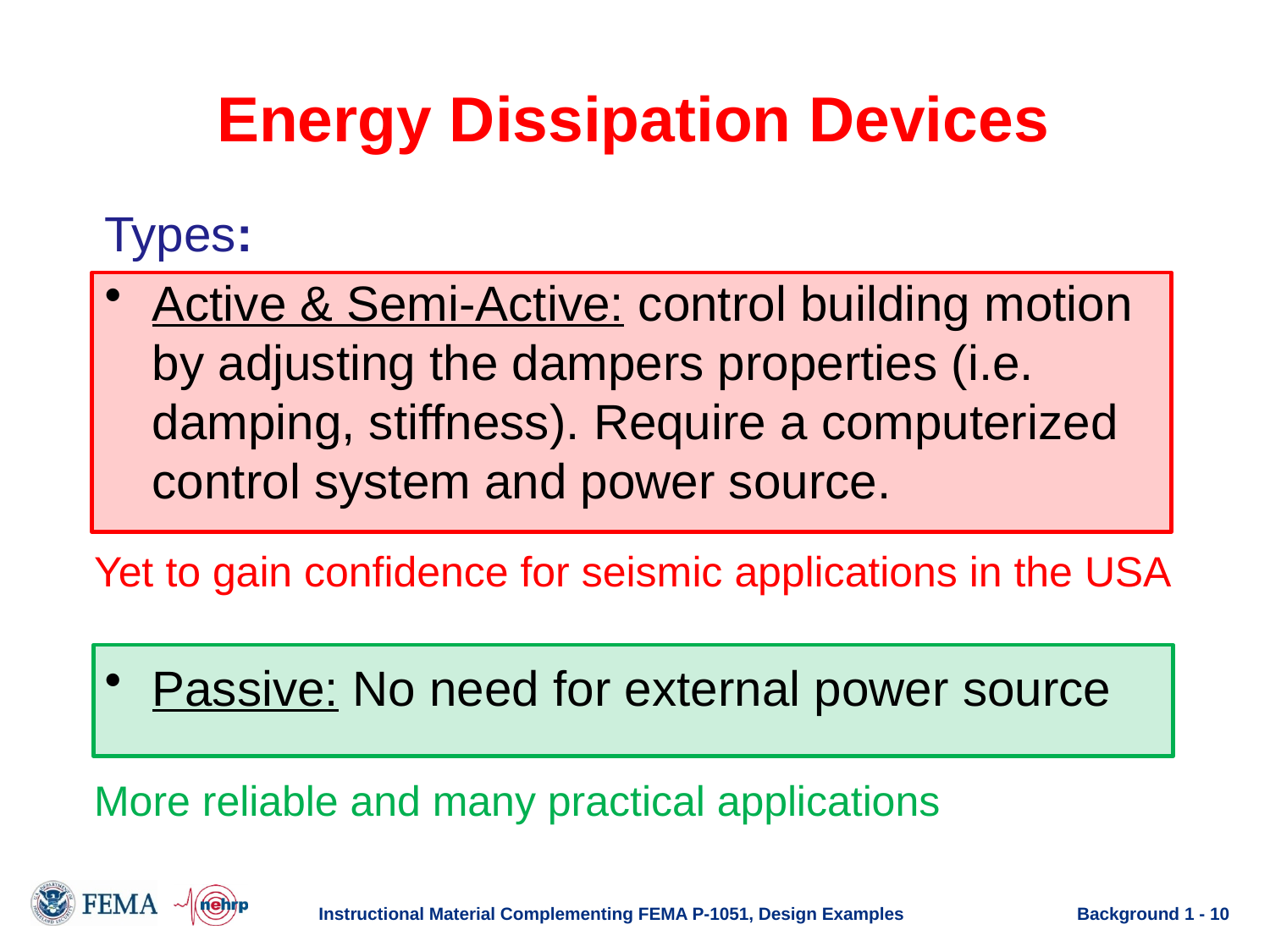

# Energy Dissipation Devices
Types:
Active & Semi-Active: control building motion by adjusting the dampers properties (i.e. damping, stiffness). Require a computerized control system and power source.

Passive: No need for external power source

Yet to gain confidence for seismic applications in the USA

More reliable and many practical applications
Instructional Material Complementing FEMA P-1051, Design Examples
Background 1 - 10